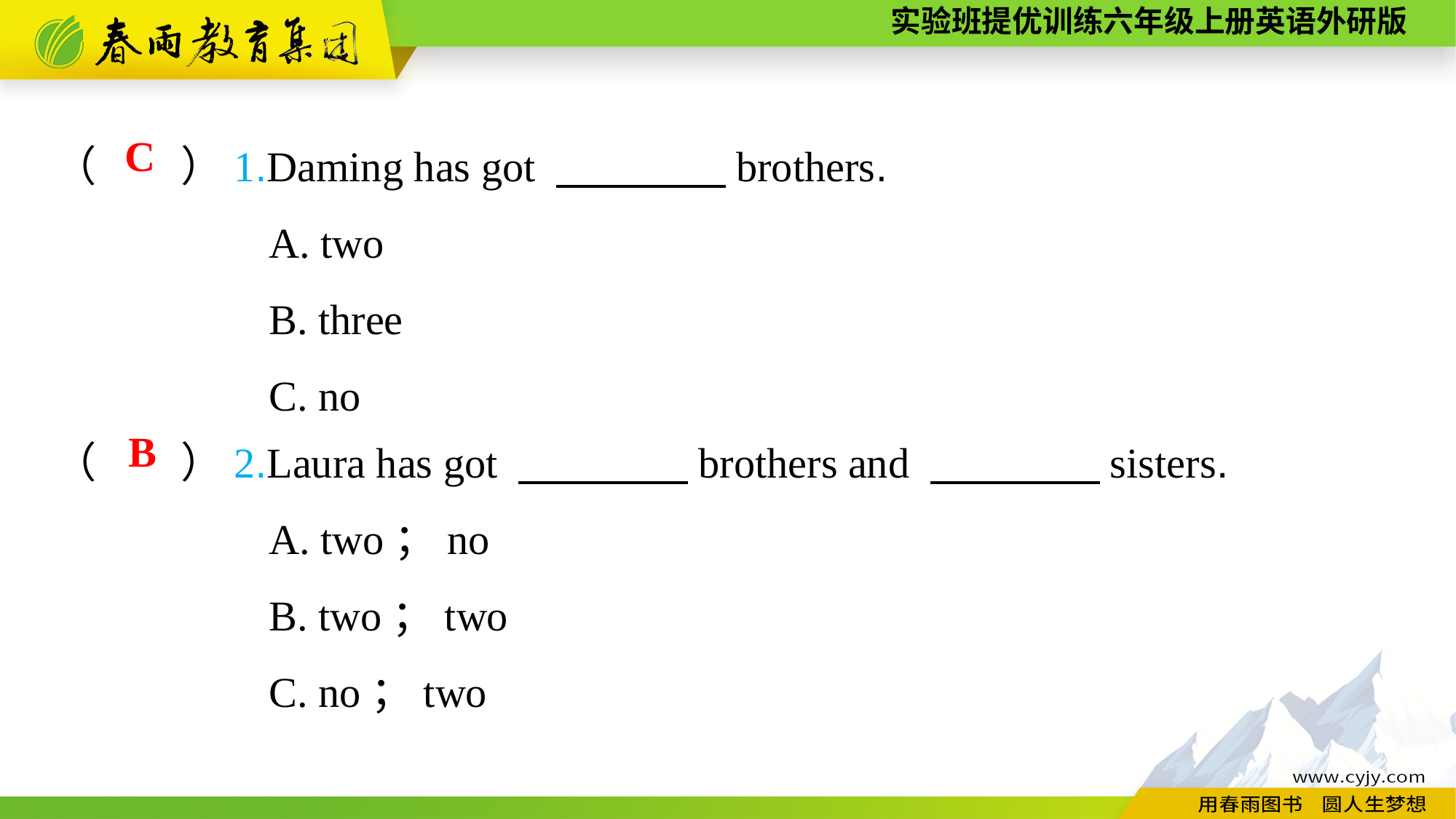

（　　）1.Daming has got 　　　　brothers.
A. two
B. three
C. no
C
（　　）2.Laura has got 　　　　brothers and 　　　　sisters.
A. two；no
B. two；two
C. no；two
B